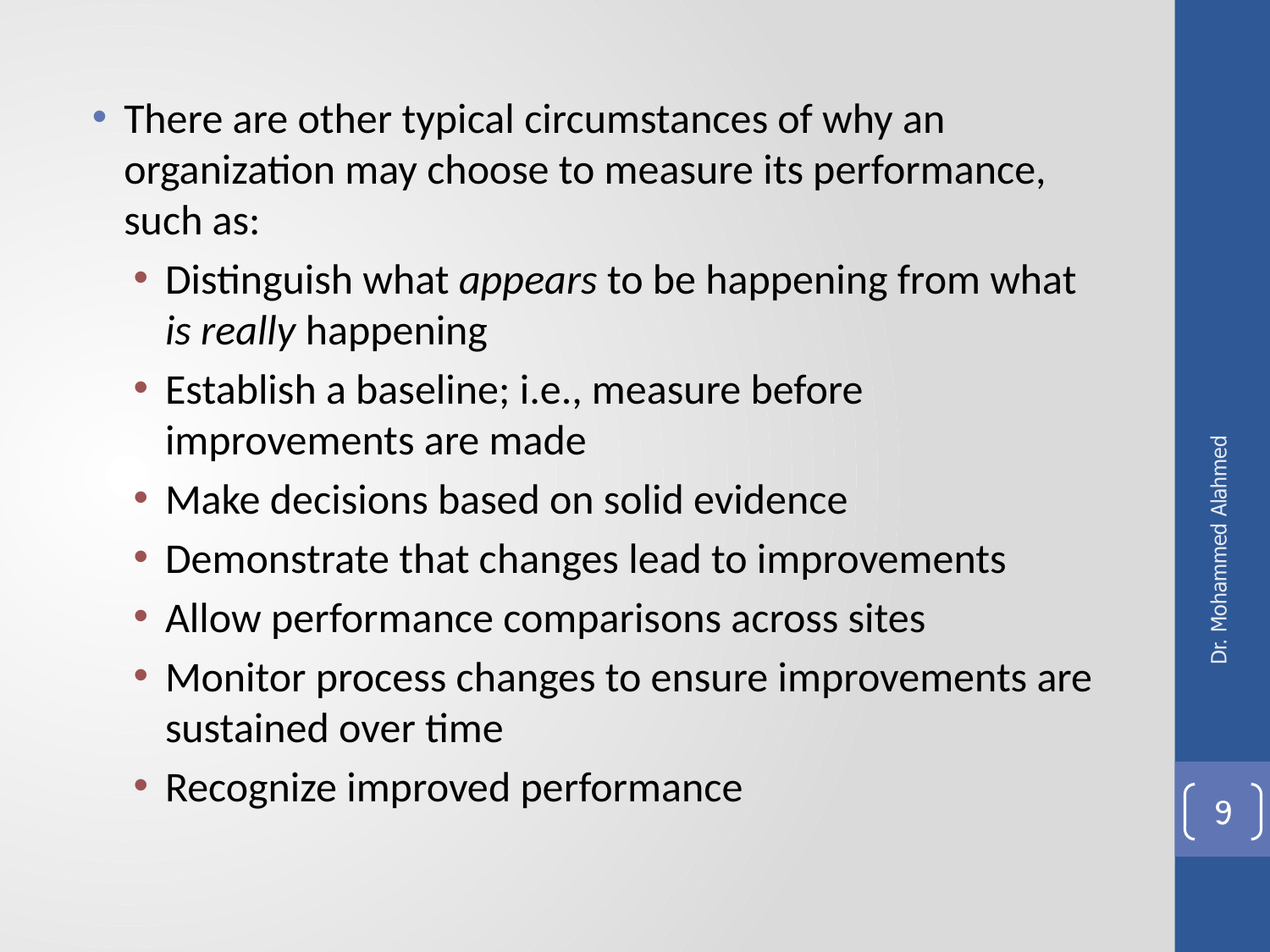

There are other typical circumstances of why an organization may choose to measure its performance, such as:
Distinguish what appears to be happening from what is really happening
Establish a baseline; i.e., measure before improvements are made
Make decisions based on solid evidence
Demonstrate that changes lead to improvements
Allow performance comparisons across sites
Monitor process changes to ensure improvements are sustained over time
Recognize improved performance

Dr. Mohammed Alahmed
9